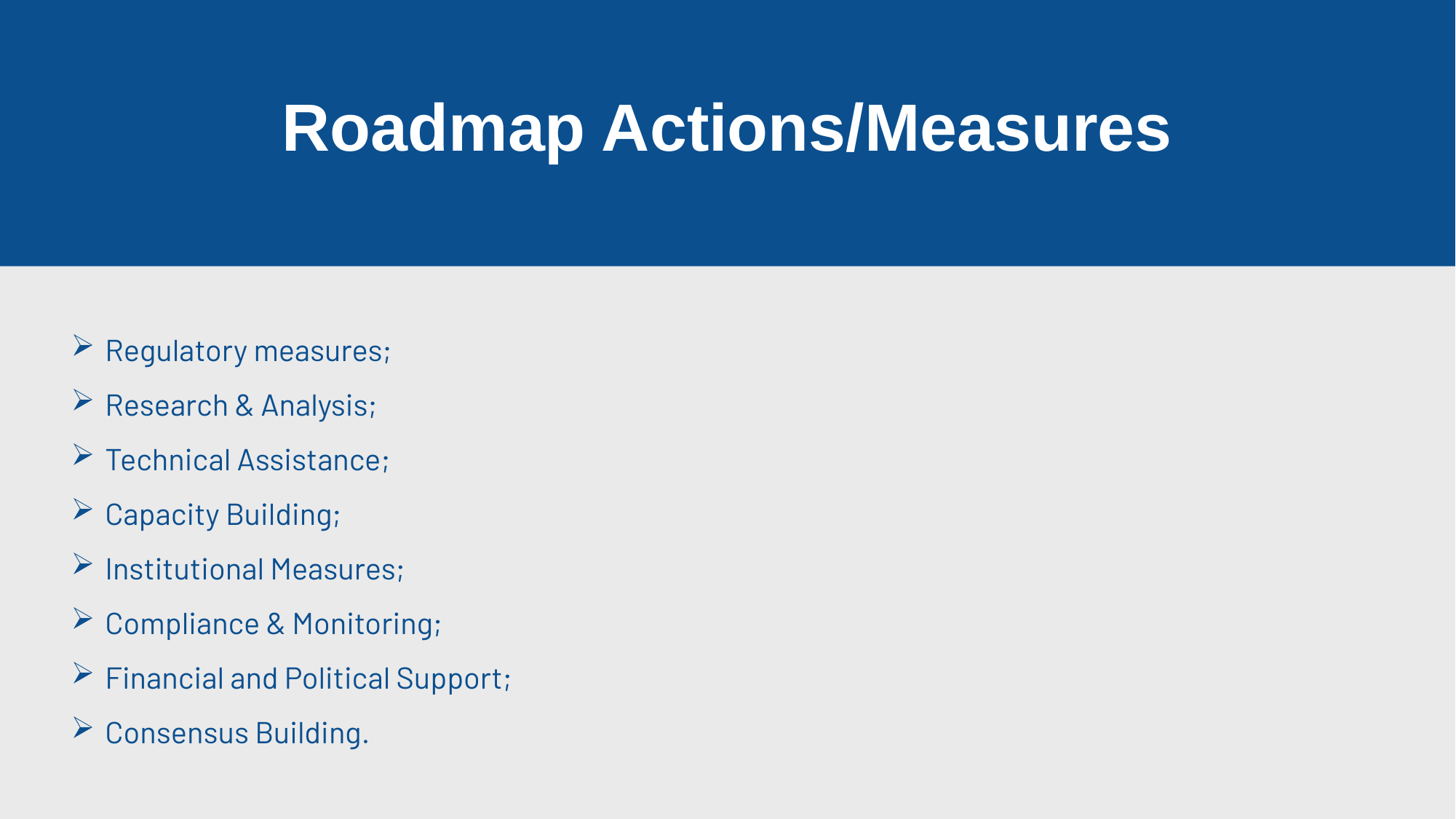

Roadmap Actions/Measures

Regulatory measures;
Research & Analysis;
Technical Assistance;
Capacity Building;
Institutional Measures;
Compliance & Monitoring;
Financial and Political Support;
Consensus Building.